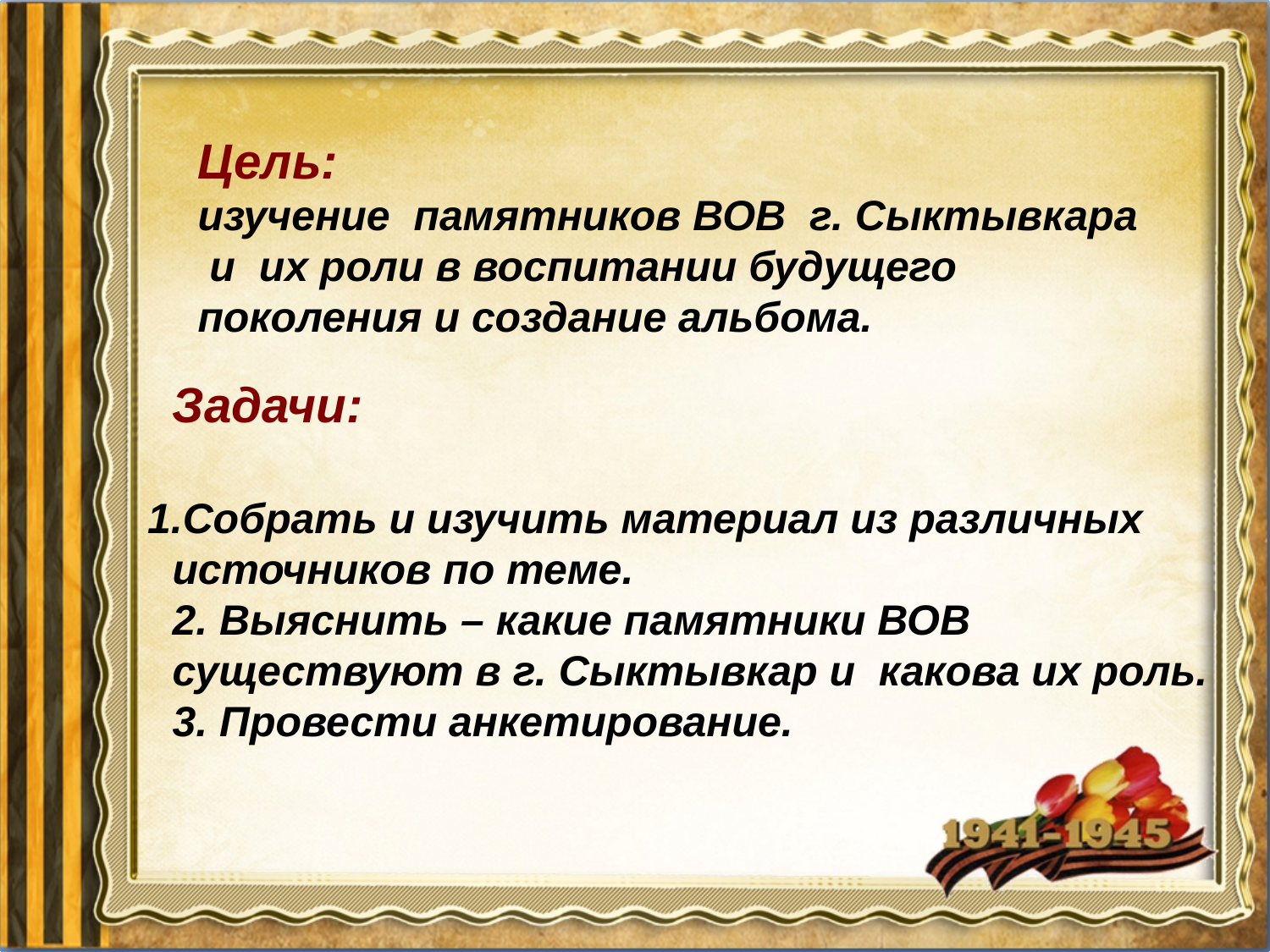

# Цель: изучение  памятников ВОВ  г. Сыктывкара и  их роли в воспитании будущего поколения и создание альбома.

Задачи:

Собрать и изучить материал из различных источников по теме.
2. Выяснить – какие памятники ВОВ существуют в г. Сыктывкар и  какова их роль.
3. Провести анкетирование.